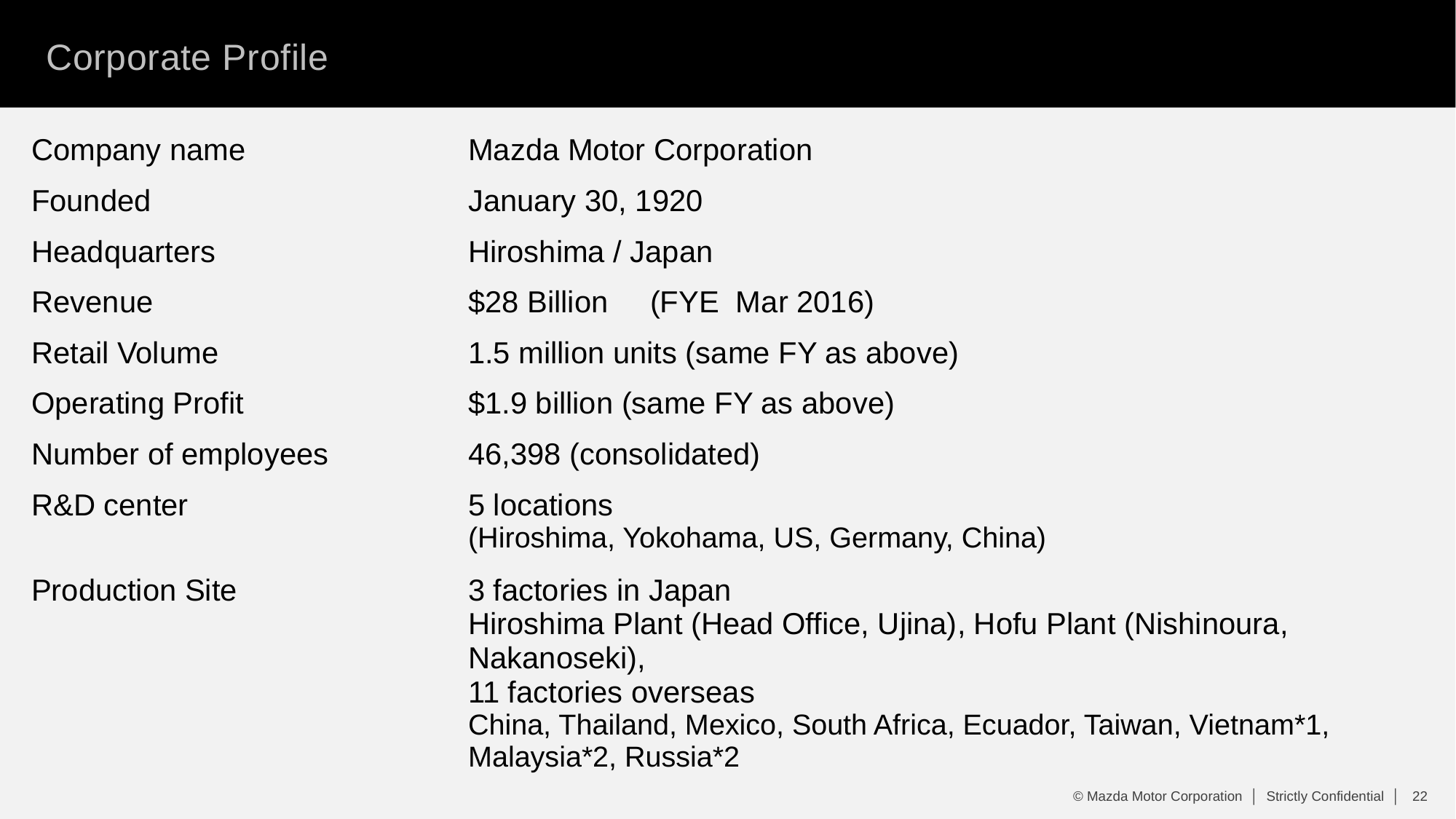

Corporate Profile
| Company name | Mazda Motor Corporation |
| --- | --- |
| Founded | January 30, 1920 |
| Headquarters | Hiroshima / Japan |
| Revenue | $28 Billion (FYE Mar 2016) |
| Retail Volume | 1.5 million units (same FY as above) |
| Operating Profit | $1.9 billion (same FY as above) |
| Number of employees | 46,398 (consolidated) |
| R&D center | 5 locations (Hiroshima, Yokohama, US, Germany, China) |
| Production Site | 3 factories in Japan Hiroshima Plant (Head Office, Ujina), Hofu Plant (Nishinoura, Nakanoseki), 11 factories overseas China, Thailand, Mexico, South Africa, Ecuador, Taiwan, Vietnam\*1, Malaysia\*2, Russia\*2 |
22
 © Mazda Motor Corporation  │  Strictly Confidential  │